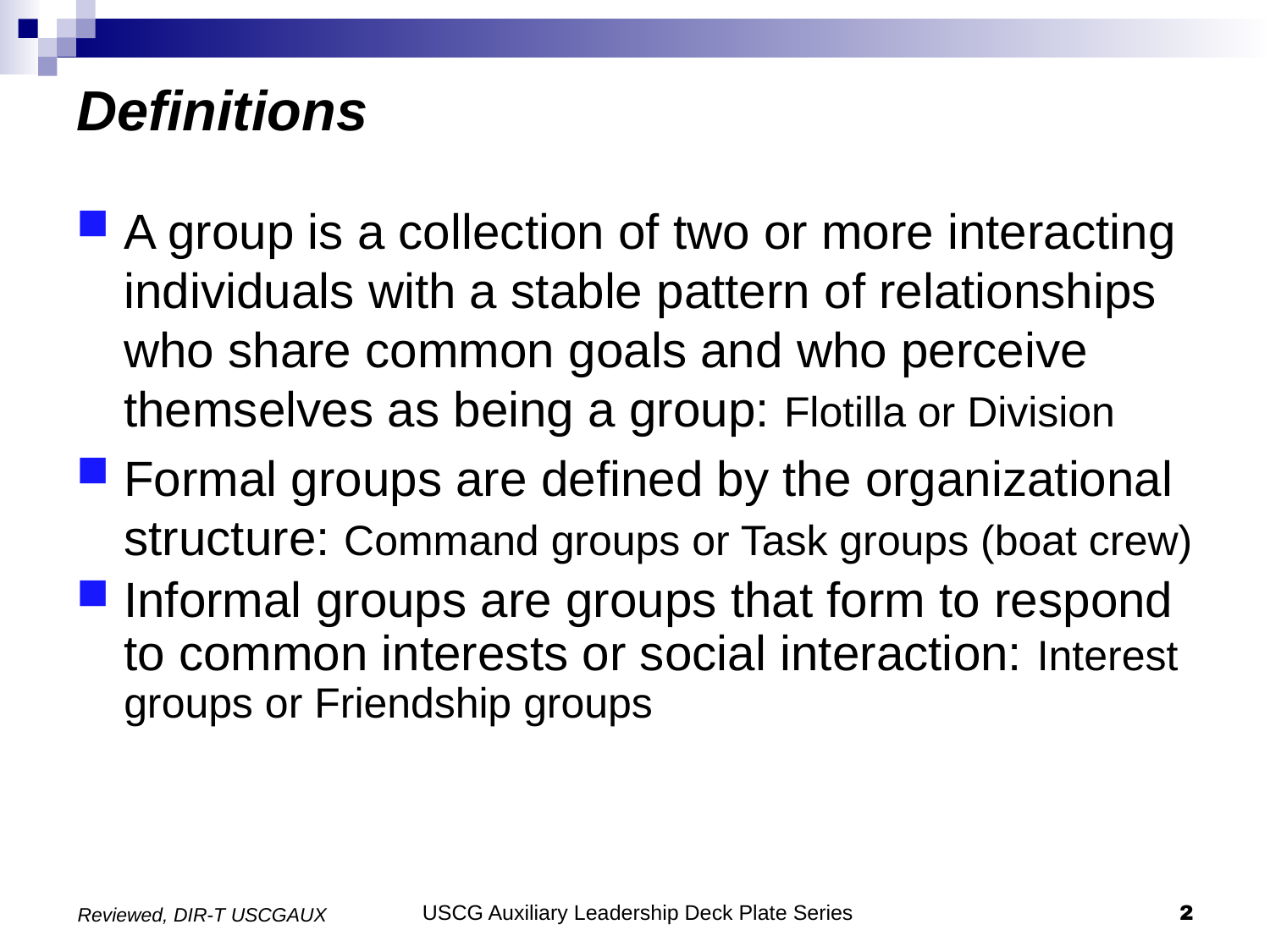

# Definitions
A group is a collection of two or more interacting individuals with a stable pattern of relationships who share common goals and who perceive themselves as being a group: Flotilla or Division
Formal groups are defined by the organizational structure: Command groups or Task groups (boat crew)
Informal groups are groups that form to respond to common interests or social interaction: Interest groups or Friendship groups

2
Reviewed, DIR-T USCGAUX
USCG Auxiliary Leadership Deck Plate Series